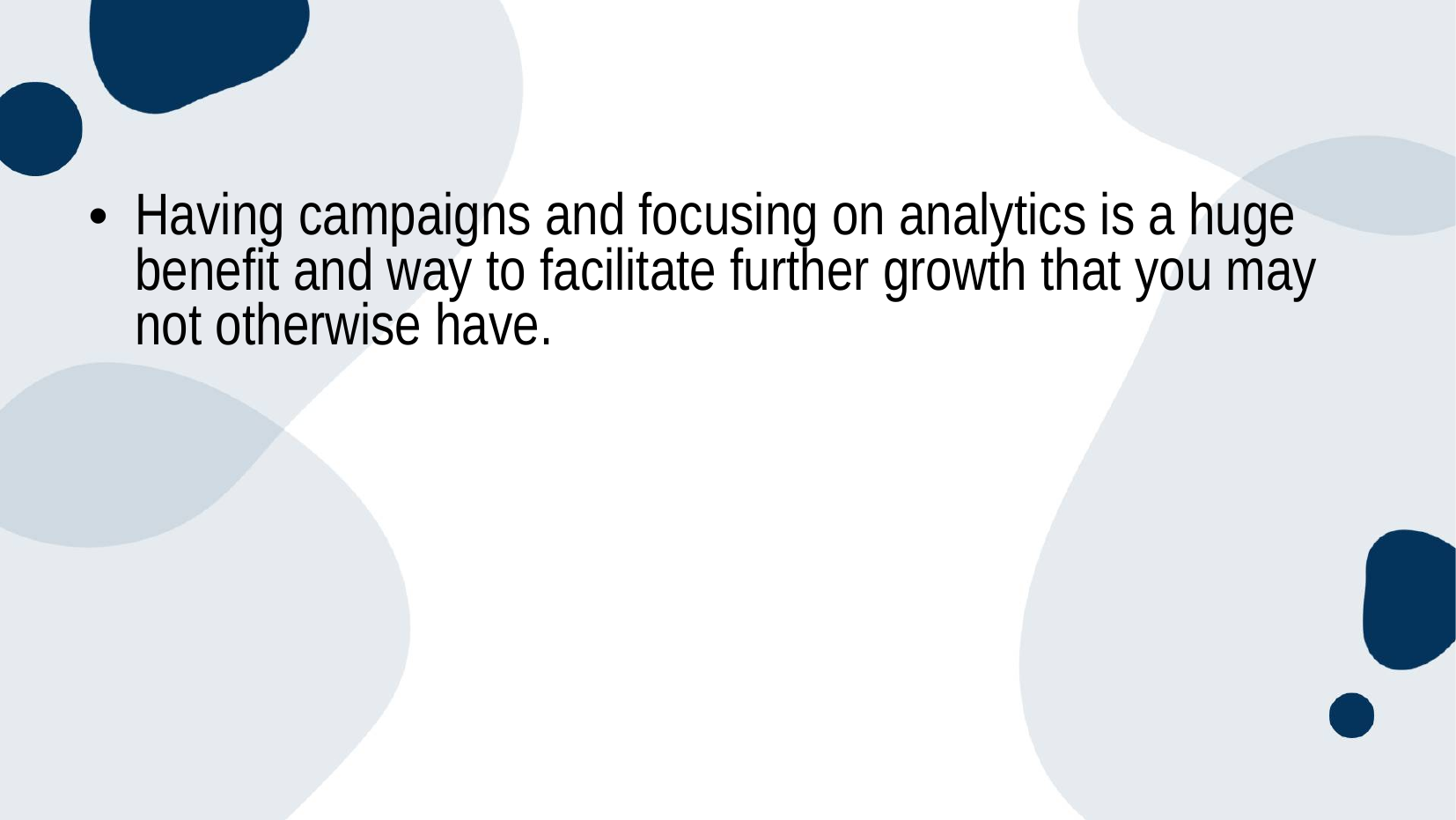

Having campaigns and focusing on analytics is a huge benefit and way to facilitate further growth that you may not otherwise have.